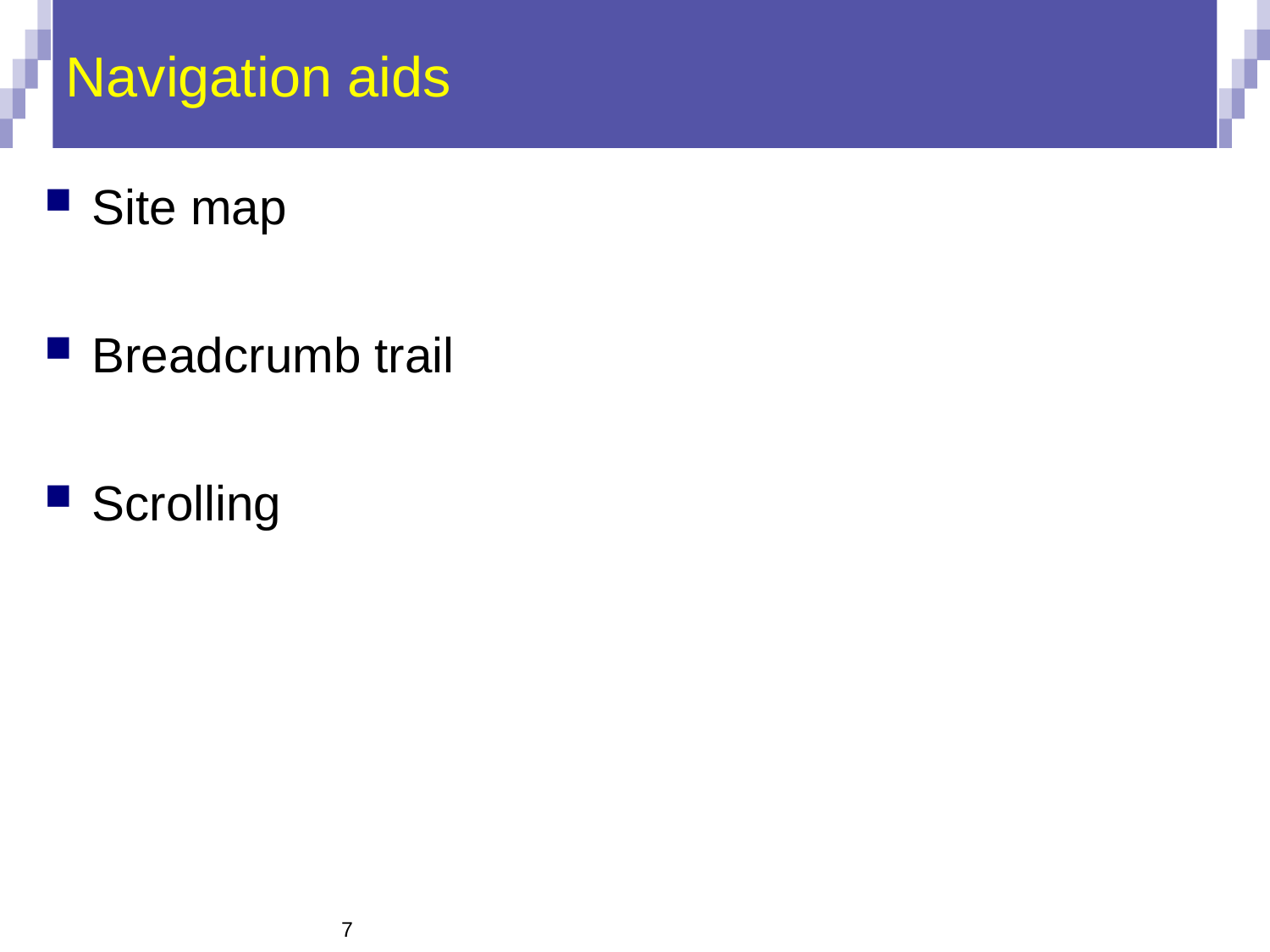

# Navigation aids
Site map

Breadcrumb trail

Scrolling

7